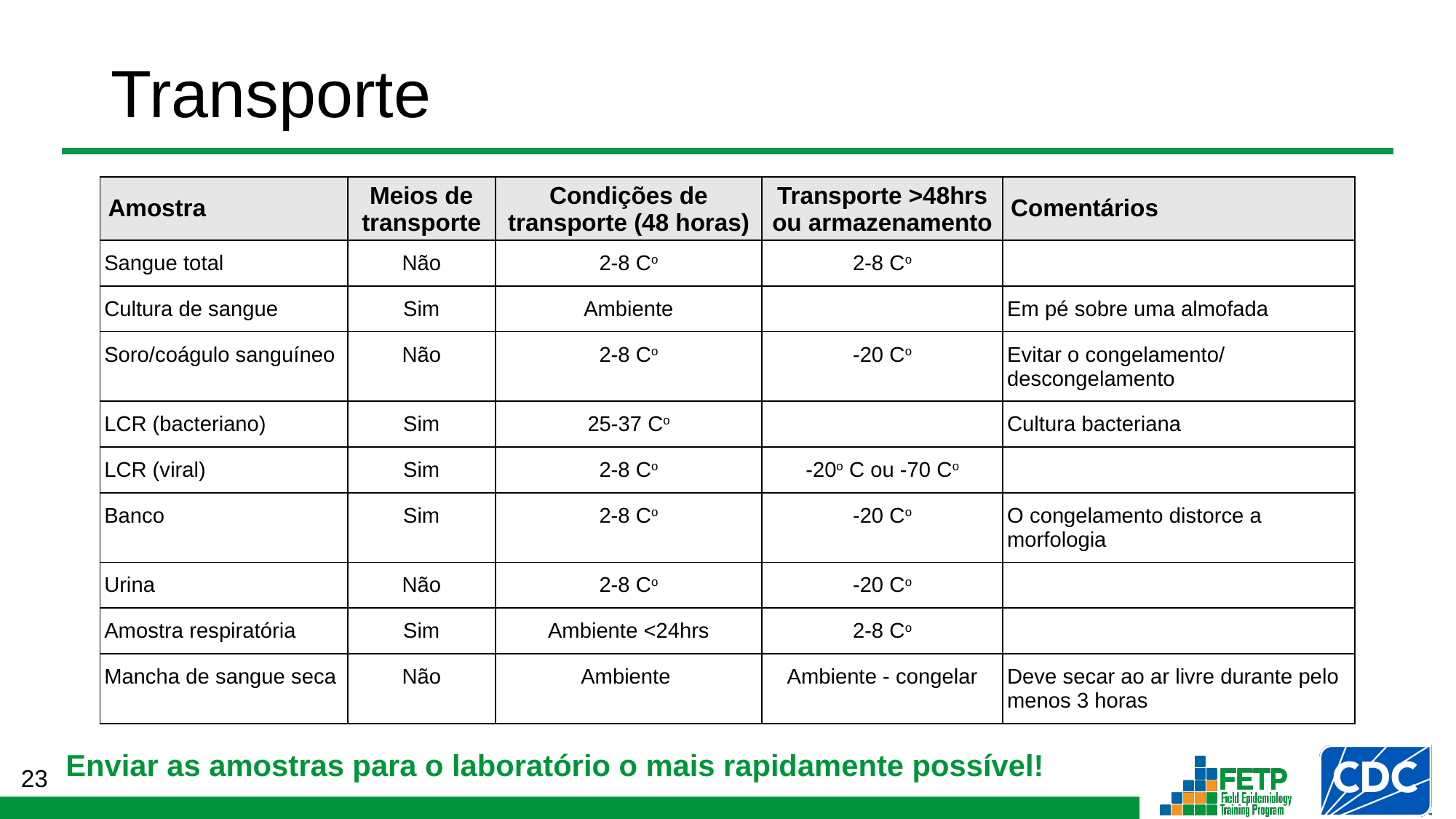

# Transporte
| Amostra | Meios de transporte | Condições de transporte (48 horas) | Transporte >48hrs ou armazenamento | Comentários |
| --- | --- | --- | --- | --- |
| Sangue total | Não | 2-8 Co | 2-8 Co |  |
| Cultura de sangue | Sim | Ambiente |  | Em pé sobre uma almofada |
| Soro/coágulo sanguíneo | Não | 2-8 Co | -20 Co | Evitar o congelamento/ descongelamento |
| LCR (bacteriano) | Sim | 25-37 Co |  | Cultura bacteriana |
| LCR (viral) | Sim | 2-8 Co | -20o C ou -70 Co |  |
| Banco | Sim | 2-8 Co | -20 Co | O congelamento distorce a morfologia |
| Urina | Não | 2-8 Co | -20 Co |  |
| Amostra respiratória | Sim | Ambiente <24hrs | 2-8 Co |  |
| Mancha de sangue seca | Não | Ambiente | Ambiente - congelar | Deve secar ao ar livre durante pelo menos 3 horas |
Enviar as amostras para o laboratório o mais rapidamente possível!